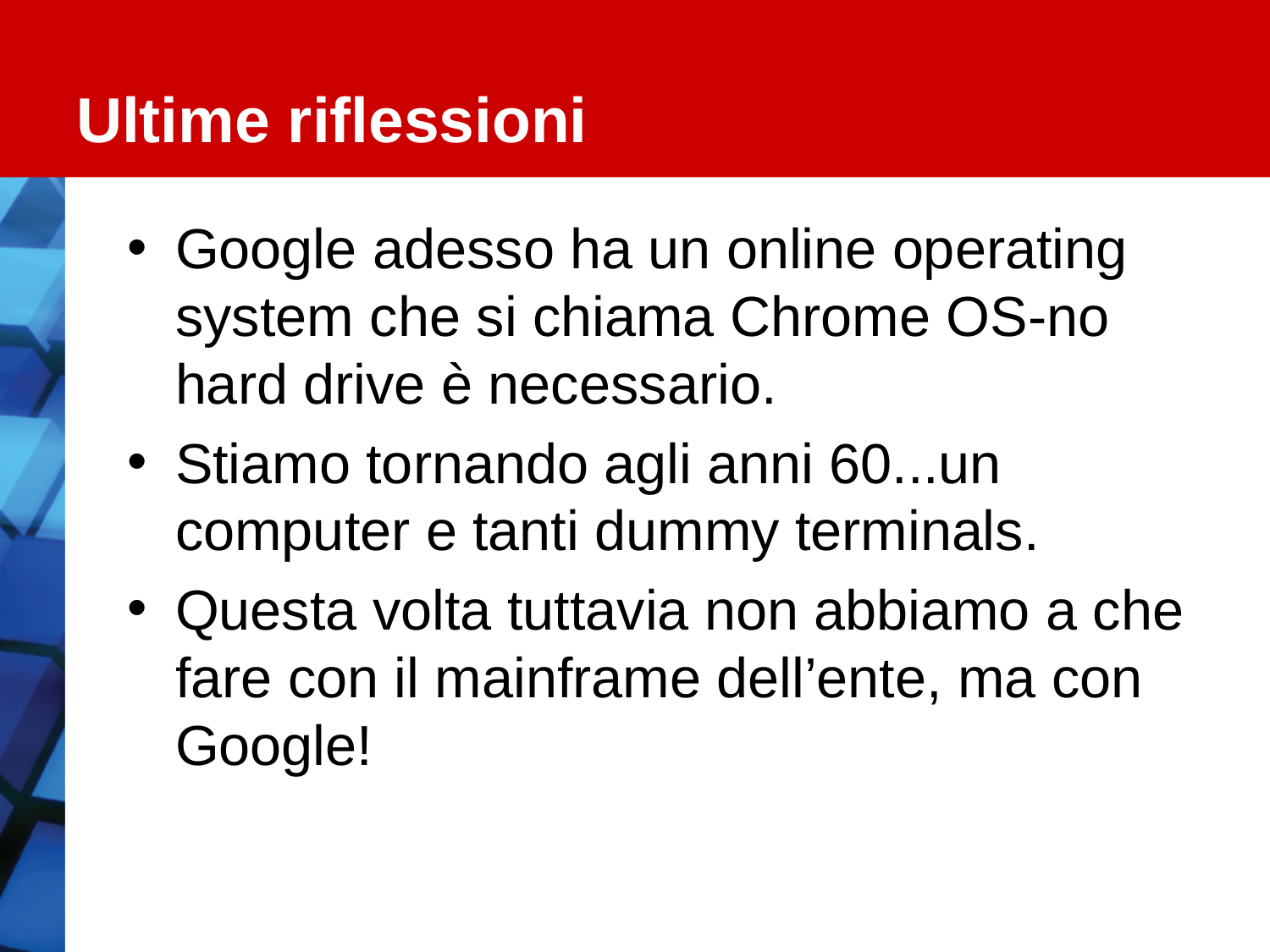

# Ultime riflessioni
Google adesso ha un online operating system che si chiama Chrome OS-no hard drive è necessario.
Stiamo tornando agli anni 60...un computer e tanti dummy terminals.
Questa volta tuttavia non abbiamo a che fare con il mainframe dell’ente, ma con Google!